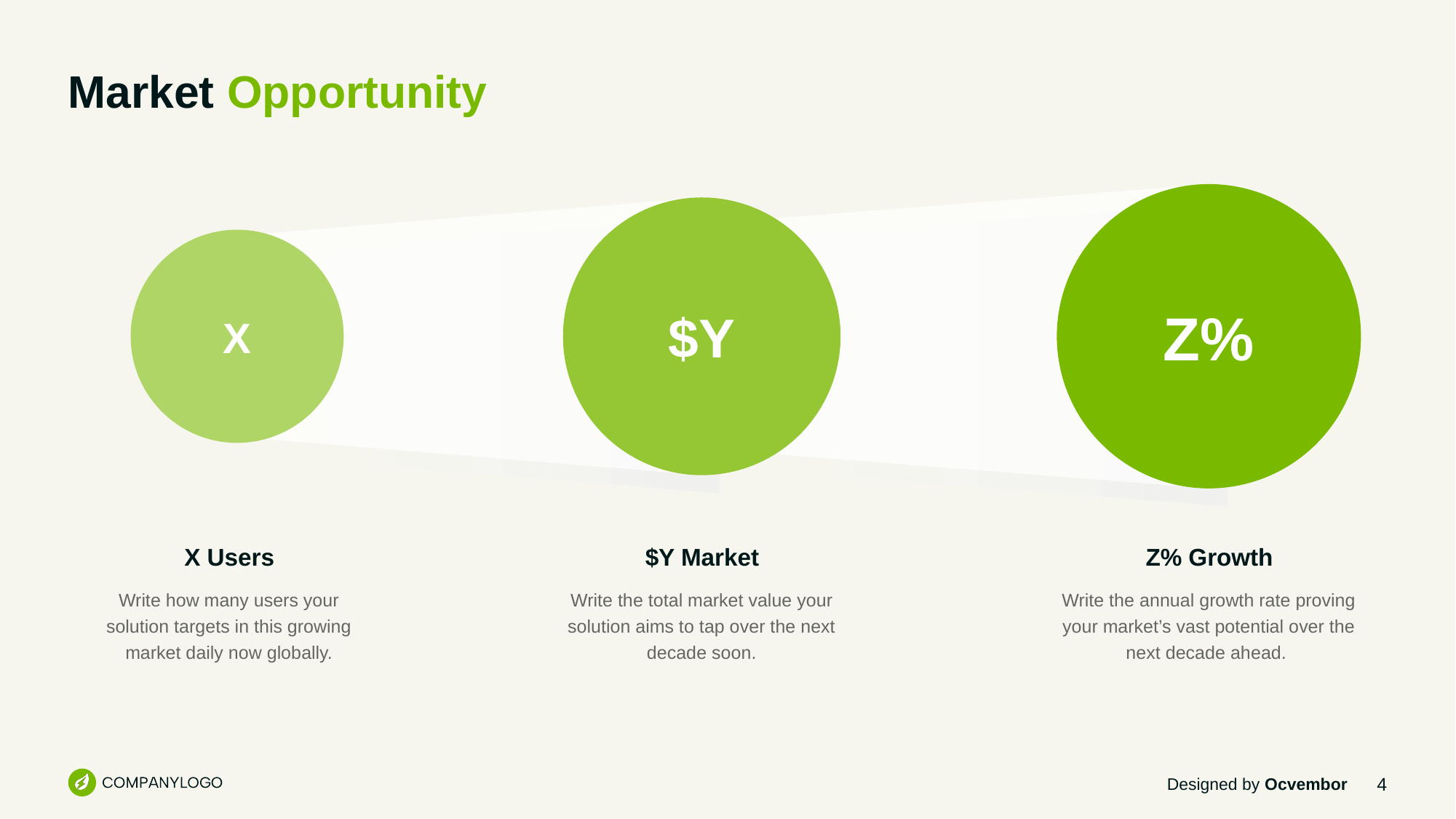

# Market Opportunity

Z%

$Y

X
X Users
$Y Market
Z% Growth
Write how many users your solution targets in this growing market daily now globally.
Write the total market value your solution aims to tap over the next decade soon.
Write the annual growth rate proving your market’s vast potential over the next decade ahead.